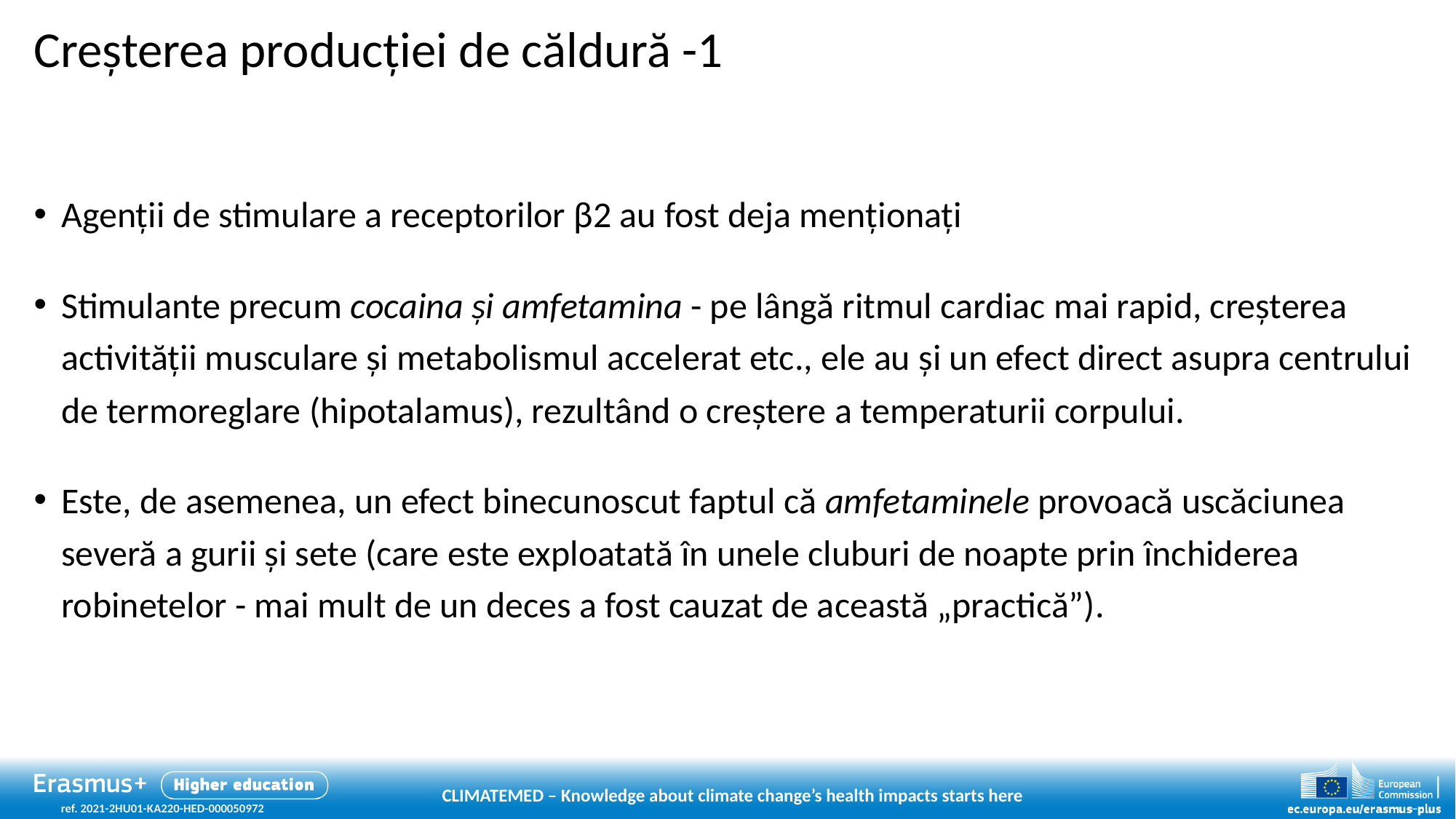

# Creșterea producției de căldură -1
Agenții de stimulare a receptorilor β2 au fost deja menționați
Stimulante precum cocaina și amfetamina - pe lângă ritmul cardiac mai rapid, creșterea activității musculare și metabolismul accelerat etc., ele au și un efect direct asupra centrului de termoreglare (hipotalamus), rezultând o creștere a temperaturii corpului.
Este, de asemenea, un efect binecunoscut faptul că amfetaminele provoacă uscăciunea severă a gurii și sete (care este exploatată în unele cluburi de noapte prin închiderea robinetelor - mai mult de un deces a fost cauzat de această „practică”).